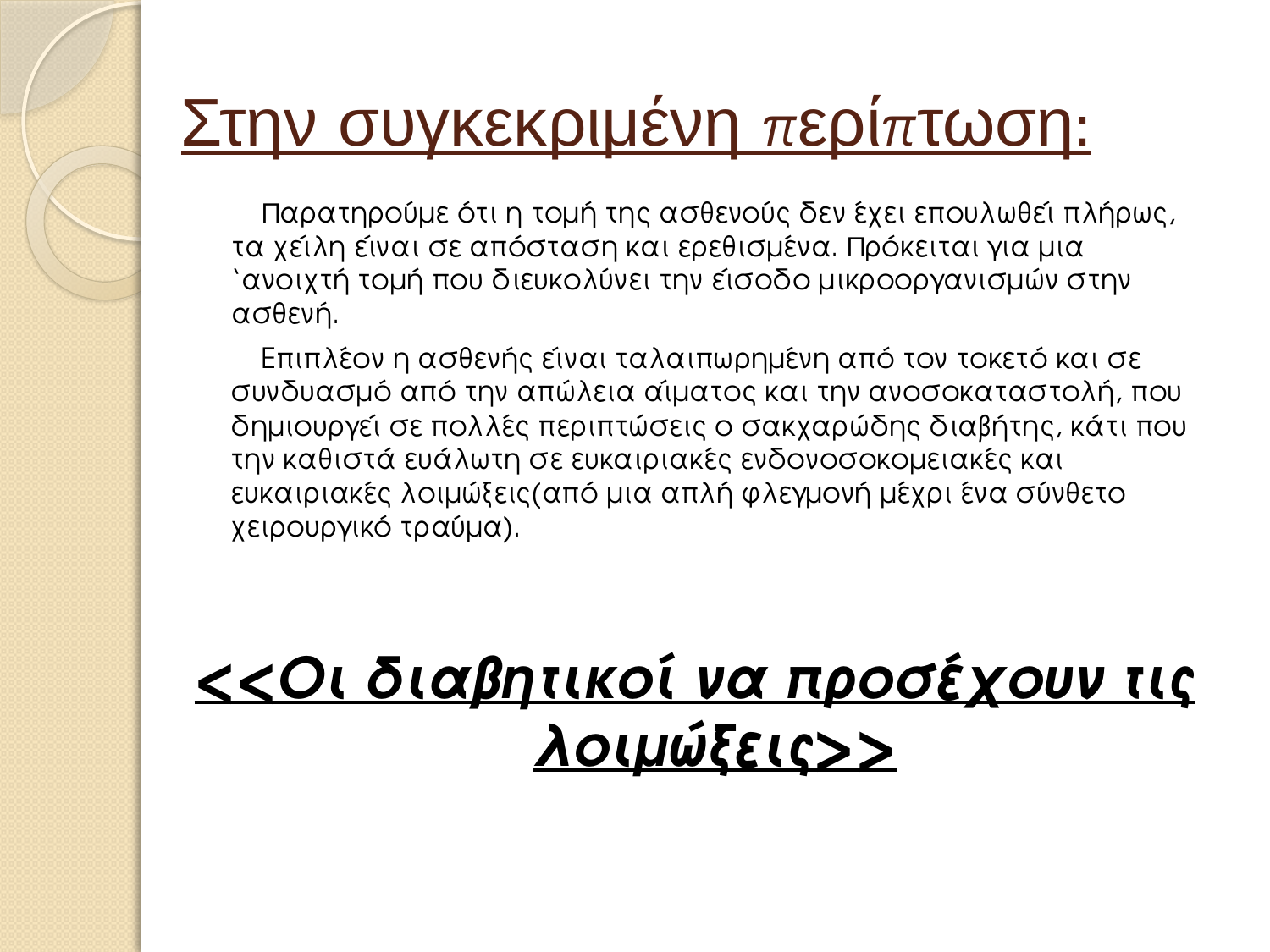

# Στην συγκεκριμένη περίπτωση:
Παρατηρούμε ότι η τομή της ασθενούς δεν έχει επουλωθεί πλήρως, τα χείλη είναι σε απόσταση και ερεθισμένα. Πρόκειται για μια ‘ανοιχτή τομή που διευκολύνει την είσοδο μικροοργανισμών στην ασθενή.
Επιπλέον η ασθενής είναι ταλαιπωρημένη από τον τοκετό και σε συνδυασμό από την απώλεια αίματος και την ανοσοκαταστολή, που δημιουργεί σε πολλές περιπτώσεις ο σακχαρώδης διαβήτης, κάτι που την καθιστά ευάλωτη σε ευκαιριακές ενδονοσοκομειακές και ευκαιριακές λοιμώξεις(από μια απλή φλεγμονή μέχρι ένα σύνθετο χειρουργικό τραύμα).

<<Οι διαβητικοί να προσέχουν τις λοιμώξεις>>